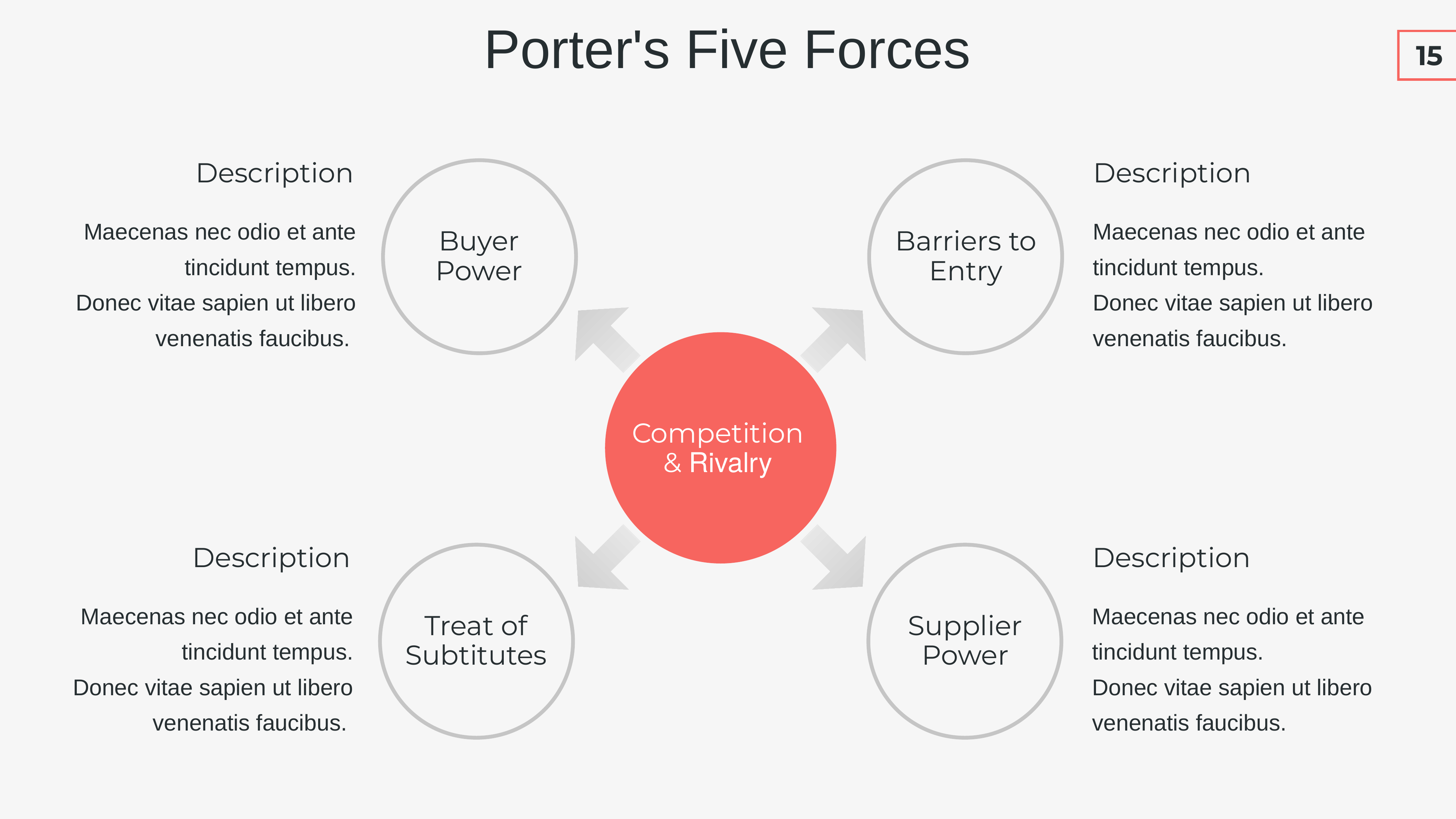

Porter's Five Forces
15

Description
Description
Maecenas nec odio et ante tincidunt tempus.
Donec vitae sapien ut libero venenatis faucibus.
Maecenas nec odio et ante tincidunt tempus.
Donec vitae sapien ut libero venenatis faucibus.
Barriers to Entry
Buyer
Power

Competition & Rivalry

Description
Description
Maecenas nec odio et ante tincidunt tempus.
Donec vitae sapien ut libero venenatis faucibus.
Maecenas nec odio et ante tincidunt tempus.
Donec vitae sapien ut libero venenatis faucibus.
Treat of Subtitutes
Supplier Power